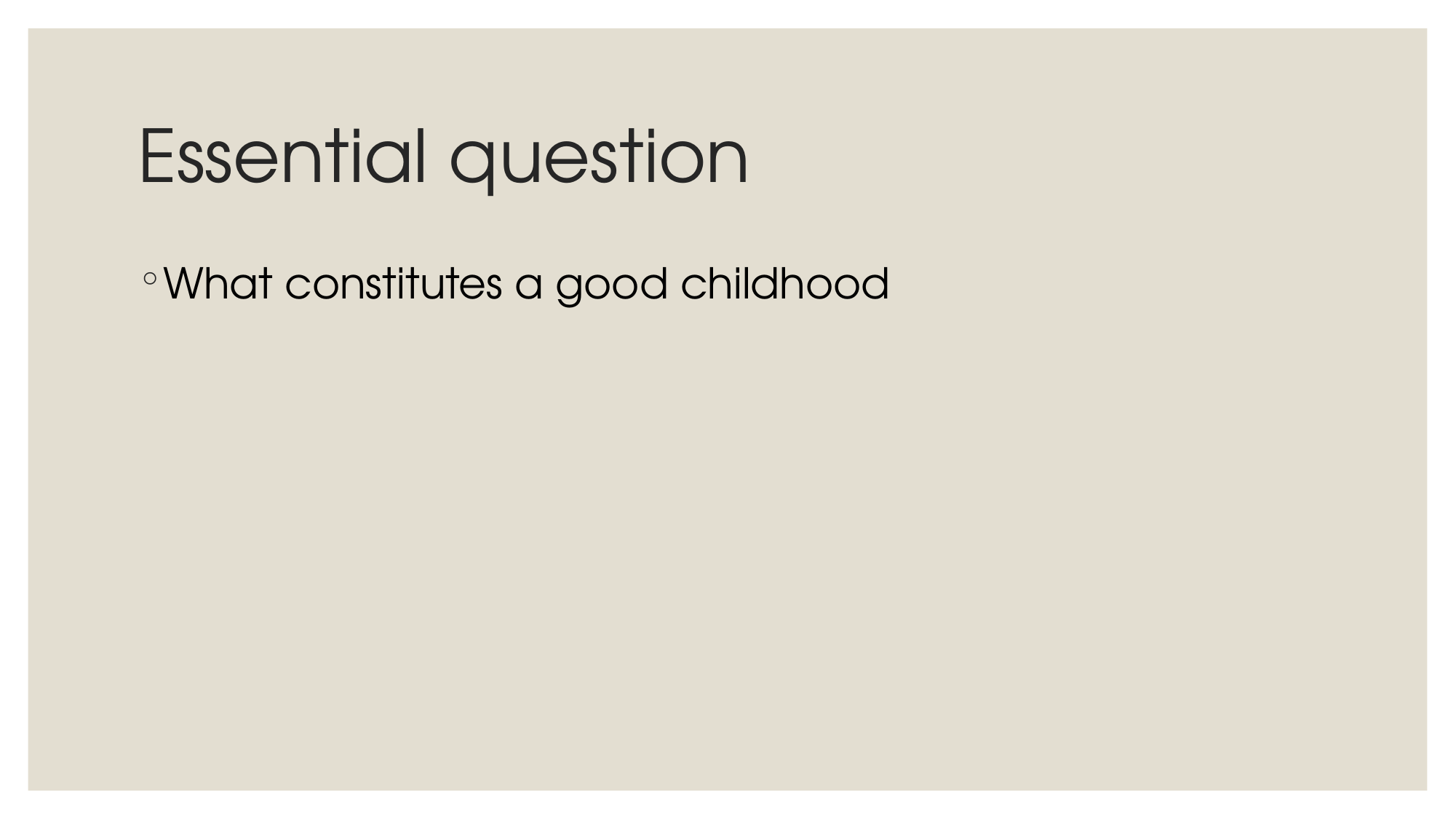

# Essential question
What constitutes a good childhood